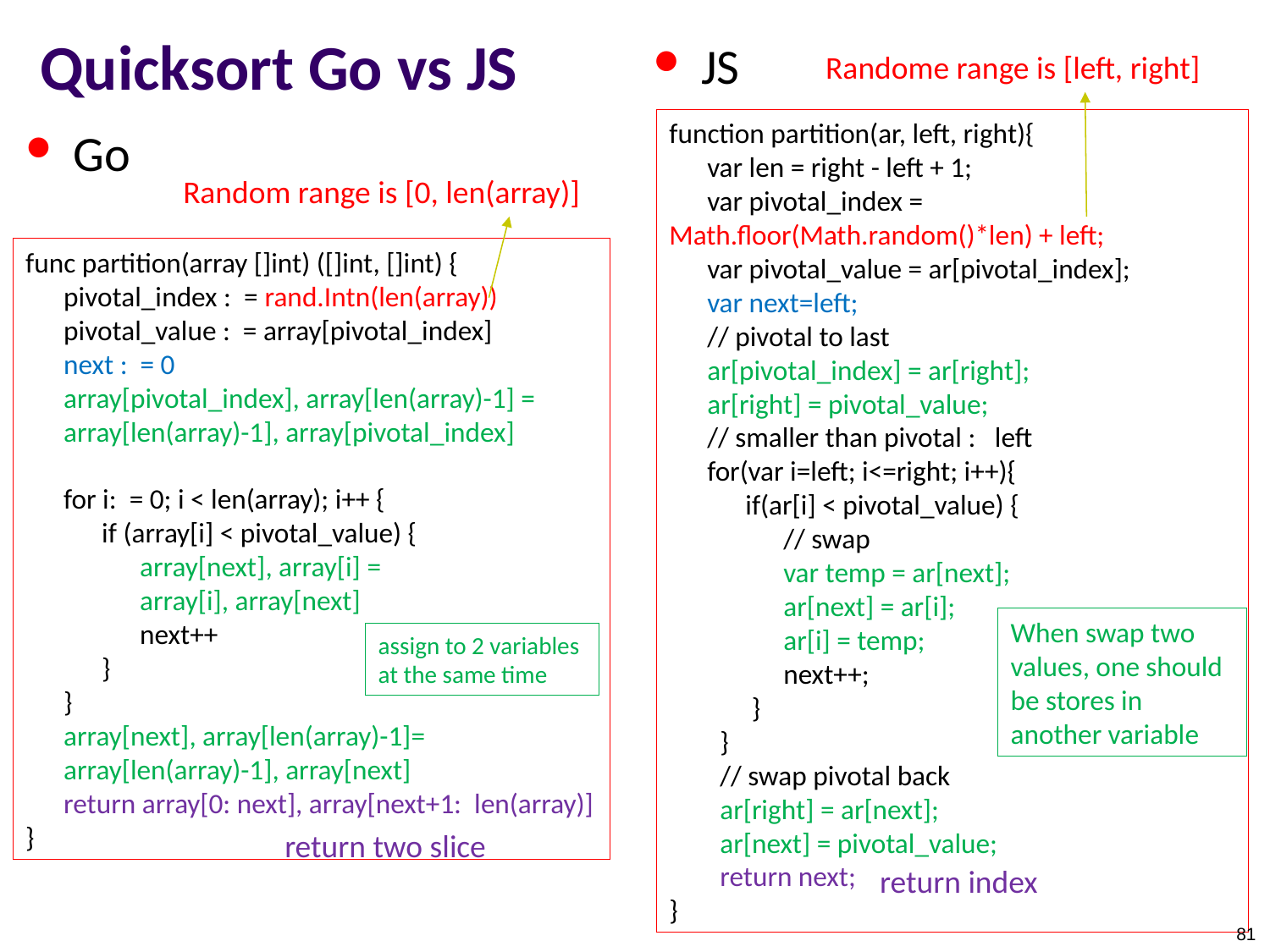

# Quicksort Go vs JS
JS
Randome range is [left, right]
function partition(ar, left, right){
      var len = right - left + 1;
      var pivotal_index = Math.floor(Math.random()*len) + left;
      var pivotal_value = ar[pivotal_index];
      var next=left;
      // pivotal to last
      ar[pivotal_index] = ar[right];
      ar[right] = pivotal_value;
      // smaller than pivotal :   left
      for(var i=left; i<=right; i++){
            if(ar[i] < pivotal_value) {
                  // swap
                  var temp = ar[next];
                  ar[next] = ar[i];
                  ar[i] = temp;
                  next++;
             }
        }
        // swap pivotal back
        ar[right] = ar[next];
        ar[next] = pivotal_value;
        return next;
}
Go
Random range is [0, len(array)]
func partition(array []int) ([]int, []int) {
      pivotal_index :  = rand.Intn(len(array))
      pivotal_value :  = array[pivotal_index]
      next :  = 0
      array[pivotal_index], array[len(array)-1] =
      array[len(array)-1], array[pivotal_index]

      for i:  = 0; i < len(array); i++ {
            if (array[i] < pivotal_value) {
                  array[next], array[i] =
                  array[i], array[next]
                  next++
            }
      }
      array[next], array[len(array)-1]=
      array[len(array)-1], array[next]
      return array[0: next], array[next+1:  len(array)]
}
When swap two values, one should be stores in another variable
assign to 2 variables at the same time
return two slice
return index
81